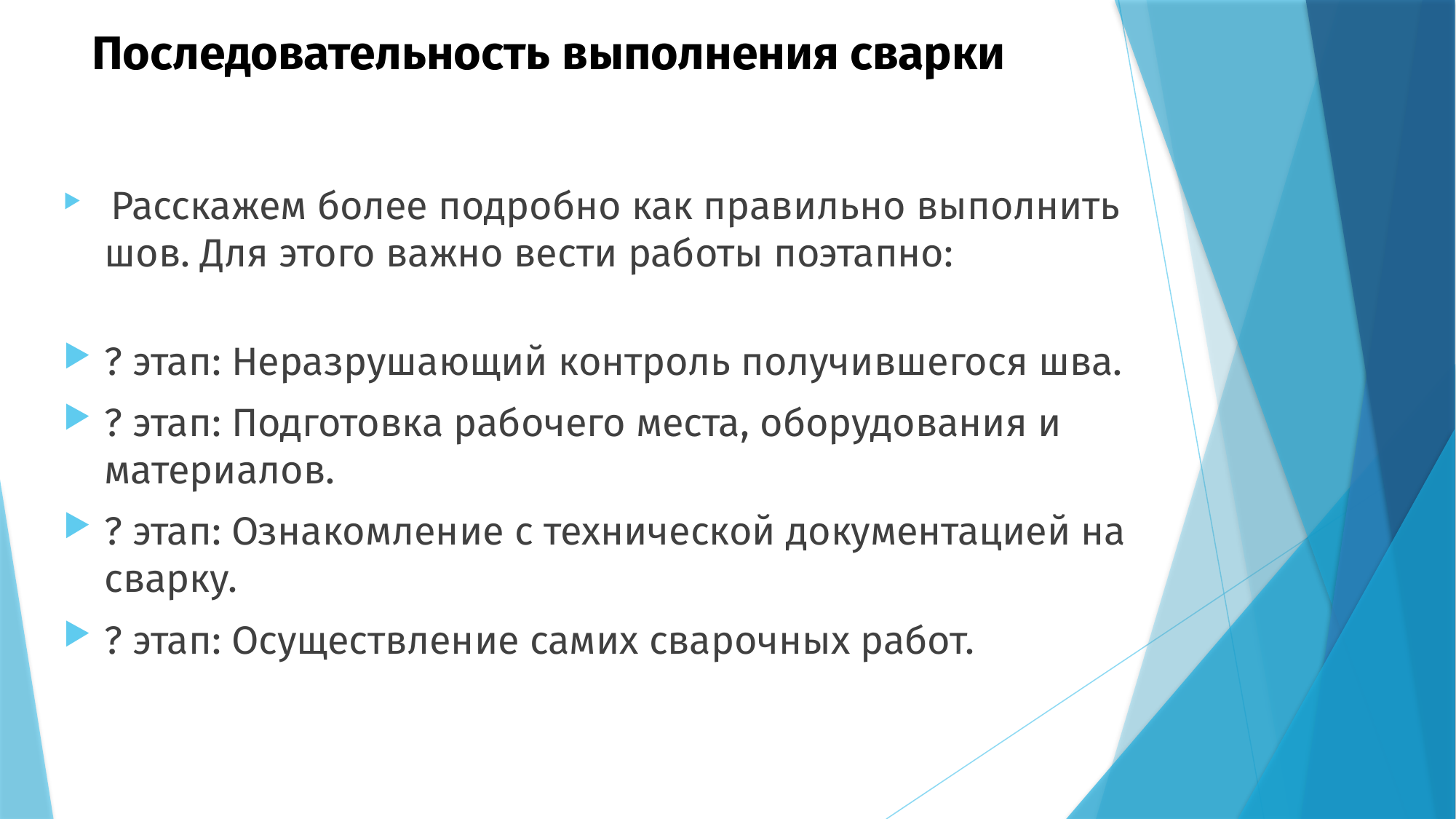

# Последовательность выполнения сварки
 Расскажем более подробно как правильно выполнить шов. Для этого важно вести работы поэтапно:
? этап: Неразрушающий контроль получившегося шва.
? этап: Подготовка рабочего места, оборудования и материалов.
? этап: Ознакомление с технической документацией на сварку.
? этап: Осуществление самих сварочных работ.